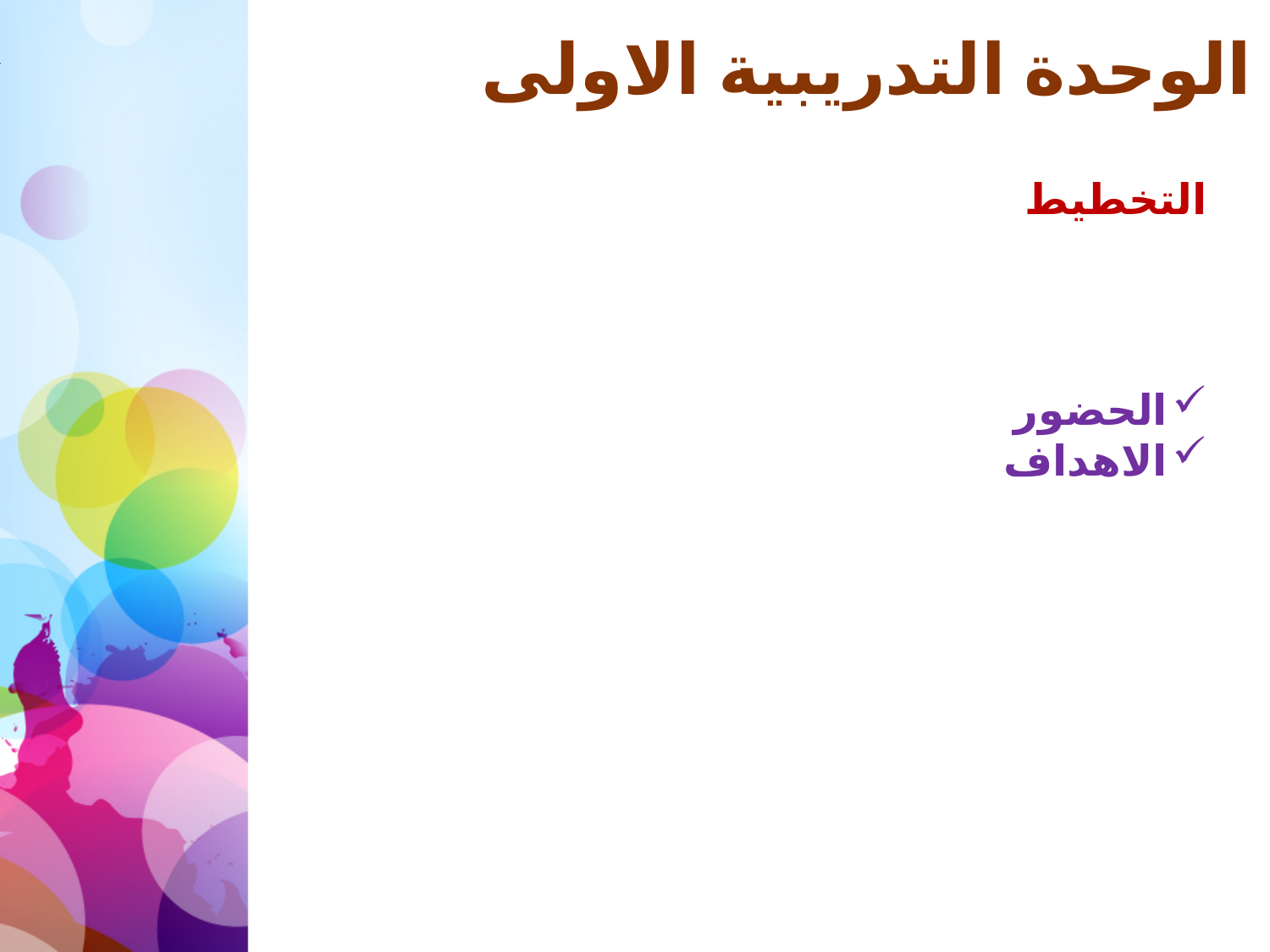

# الوحدة التدريبية الاولى

التخطيط
الحضور
الاهداف